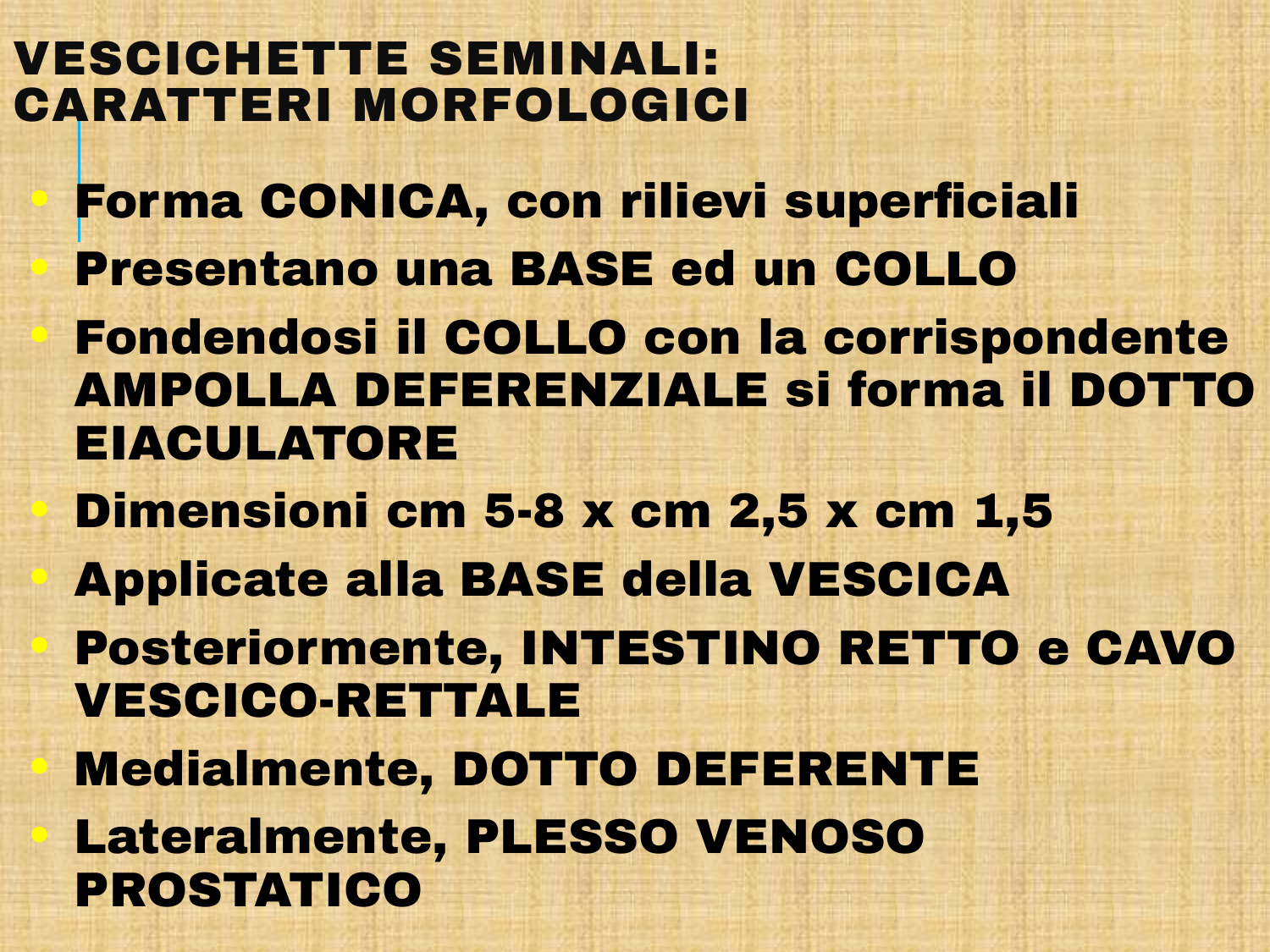

# VESCICHETTE SEMINALI: CARATTERI MORFOLOGICI
Forma CONICA, con rilievi superficiali
Presentano una BASE ed un COLLO
Fondendosi il COLLO con la corrispondente AMPOLLA DEFERENZIALE si forma il DOTTO EIACULATORE
Dimensioni cm 5-8 x cm 2,5 x cm 1,5
Applicate alla BASE della VESCICA
Posteriormente, INTESTINO RETTO e CAVO VESCICO-RETTALE
Medialmente, DOTTO DEFERENTE
Lateralmente, PLESSO VENOSO PROSTATICO